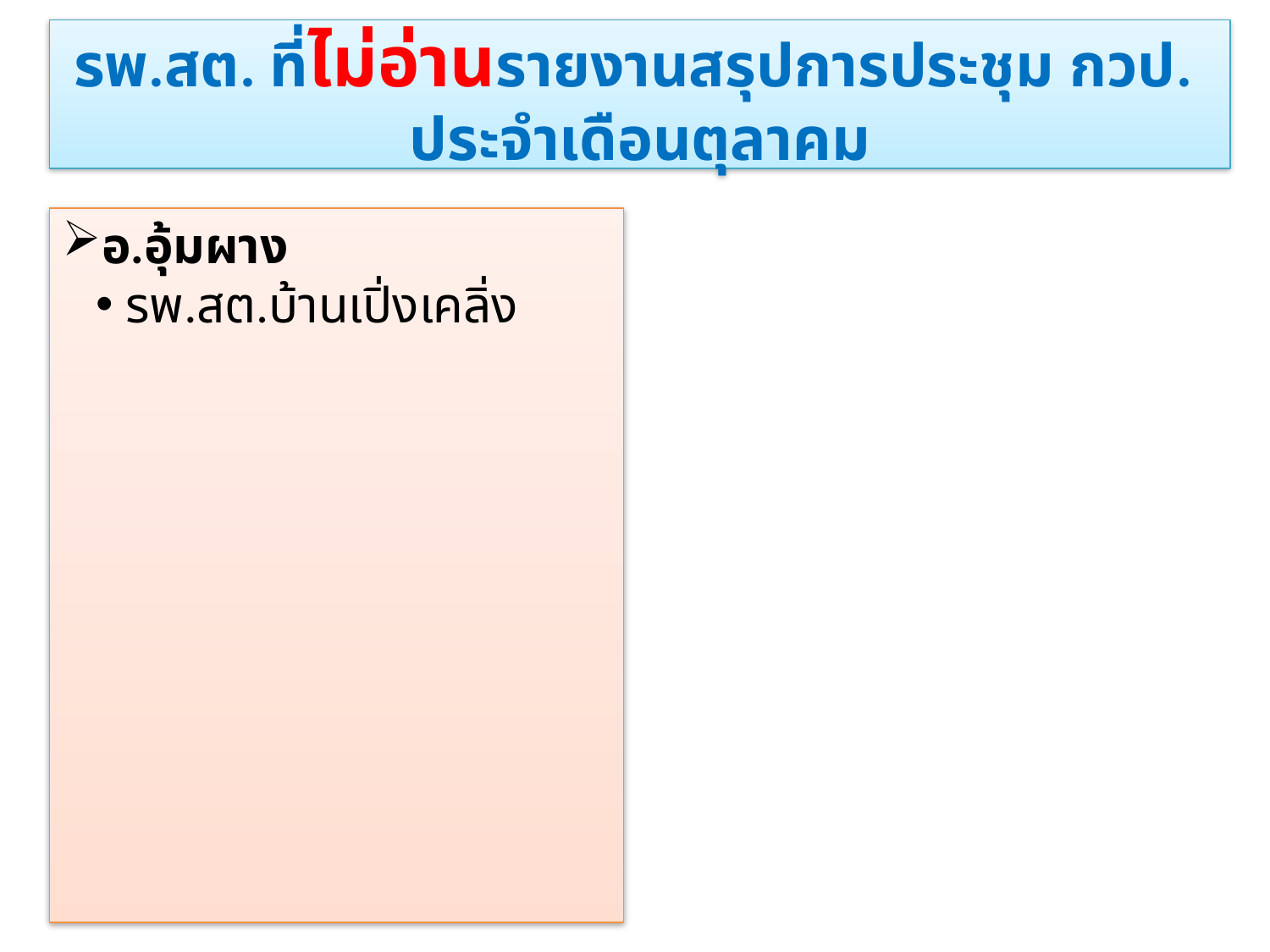

# รพ.สต. ที่ไม่อ่านรายงานสรุปการประชุม กวป. ประจำเดือนตุลาคม
อ.อุ้มผาง
รพ.สต.บ้านเปิ่งเคลิ่ง